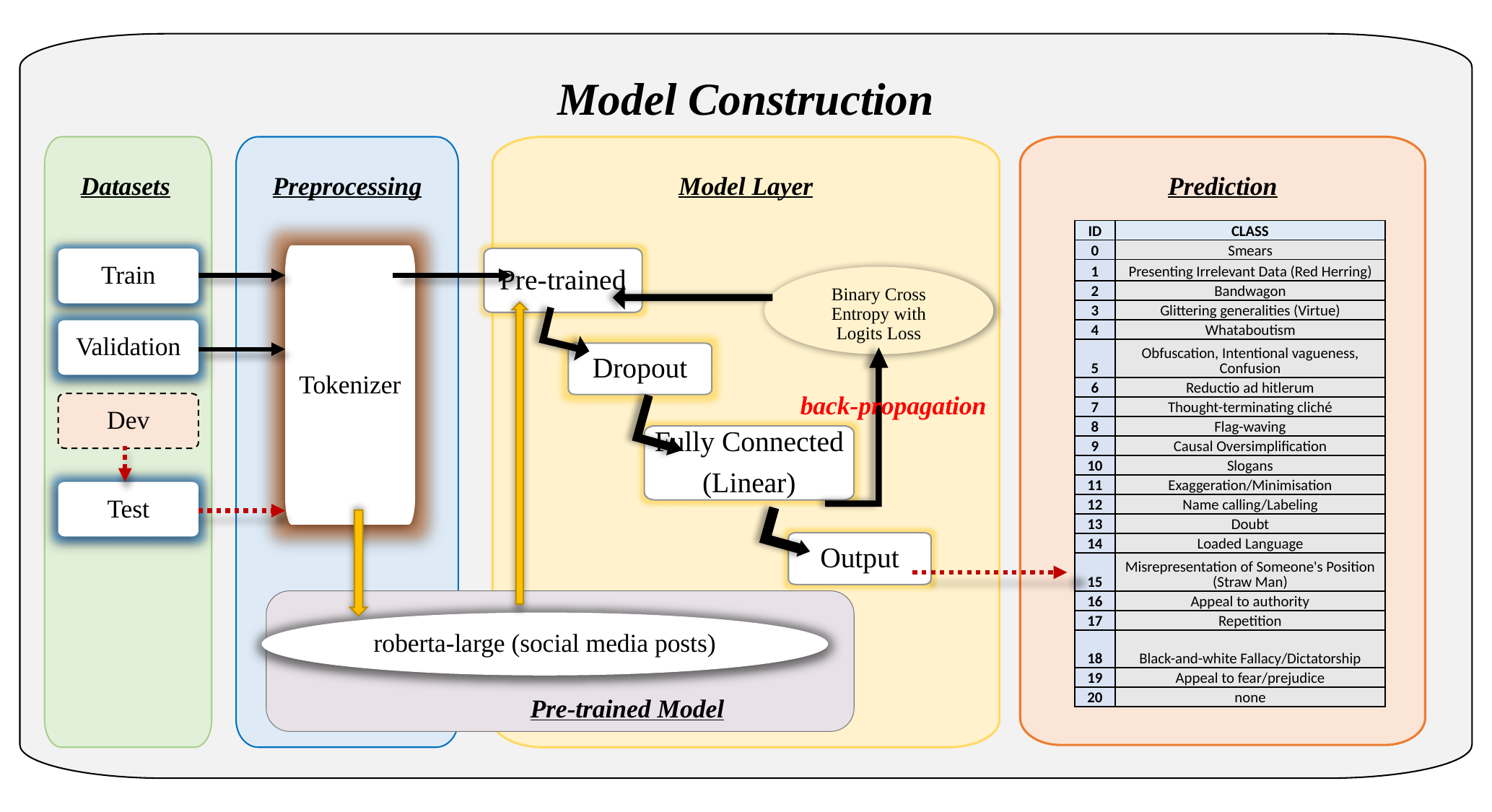

Model Construction
Model Layer
Datasets
Preprocessing
Prediction
| ID | CLASS |
| --- | --- |
| 0 | Smears |
| 1 | Presenting Irrelevant Data (Red Herring) |
| 2 | Bandwagon |
| 3 | Glittering generalities (Virtue) |
| 4 | Whataboutism |
| 5 | Obfuscation, Intentional vagueness, Confusion |
| 6 | Reductio ad hitlerum |
| 7 | Thought-terminating cliché |
| 8 | Flag-waving |
| 9 | Causal Oversimplification |
| 10 | Slogans |
| 11 | Exaggeration/Minimisation |
| 12 | Name calling/Labeling |
| 13 | Doubt |
| 14 | Loaded Language |
| 15 | Misrepresentation of Someone's Position (Straw Man) |
| 16 | Appeal to authority |
| 17 | Repetition |
| 18 | Black-and-white Fallacy/Dictatorship |
| 19 | Appeal to fear/prejudice |
| 20 | none |
Tokenizer
Pre-trained
Train
Binary Cross Entropy with Logits Loss

Validation
Dropout

back-propagation
Dev

Fully Connected
(Linear)
Test

Output

			    			    Pre-trained Model
roberta-large (social media posts)